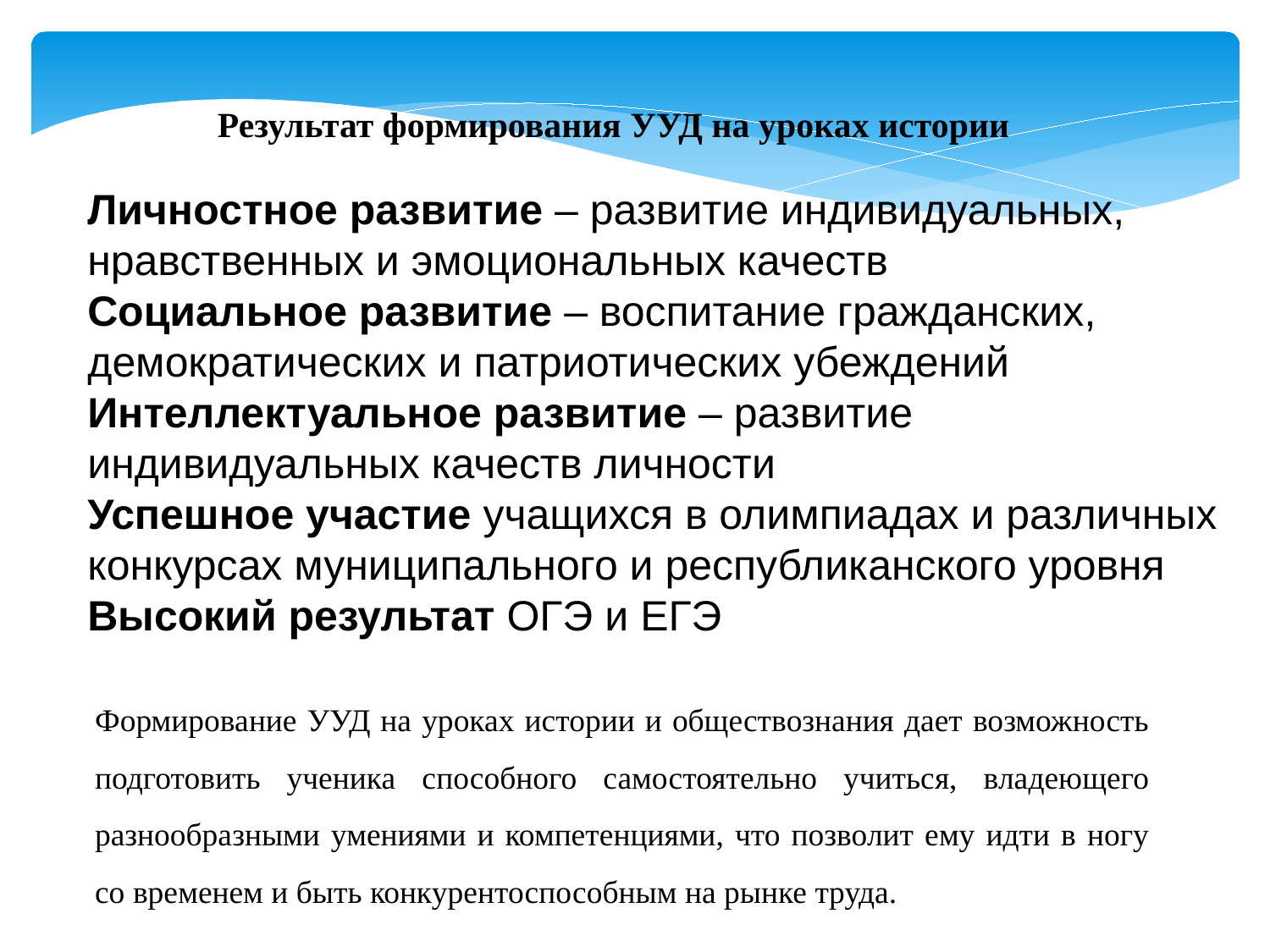

Результат формирования УУД на уроках истории
Личностное развитие – развитие индивидуальных, нравственных и эмоциональных качеств
Социальное развитие – воспитание гражданских, демократических и патриотических убеждений
Интеллектуальное развитие – развитие индивидуальных качеств личности
Успешное участие учащихся в олимпиадах и различных конкурсах муниципального и республиканского уровня
Высокий результат ОГЭ и ЕГЭ
Формирование УУД на уроках истории и обществознания дает возможность подготовить ученика способного самостоятельно учиться, владеющего разнообразными умениями и компетенциями, что позволит ему идти в ногу со временем и быть конкурентоспособным на рынке труда.